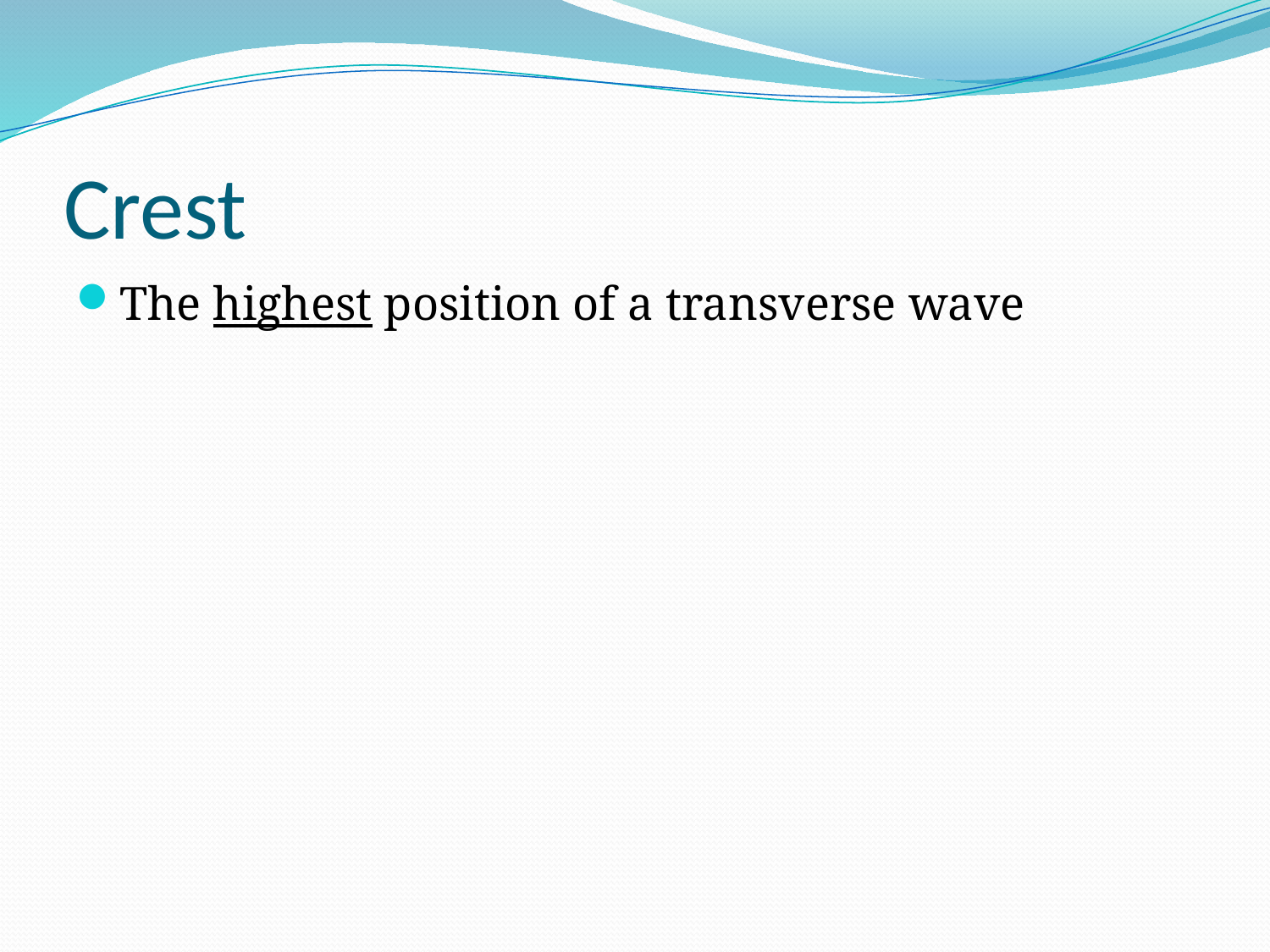

# Crest
The highest position of a transverse wave